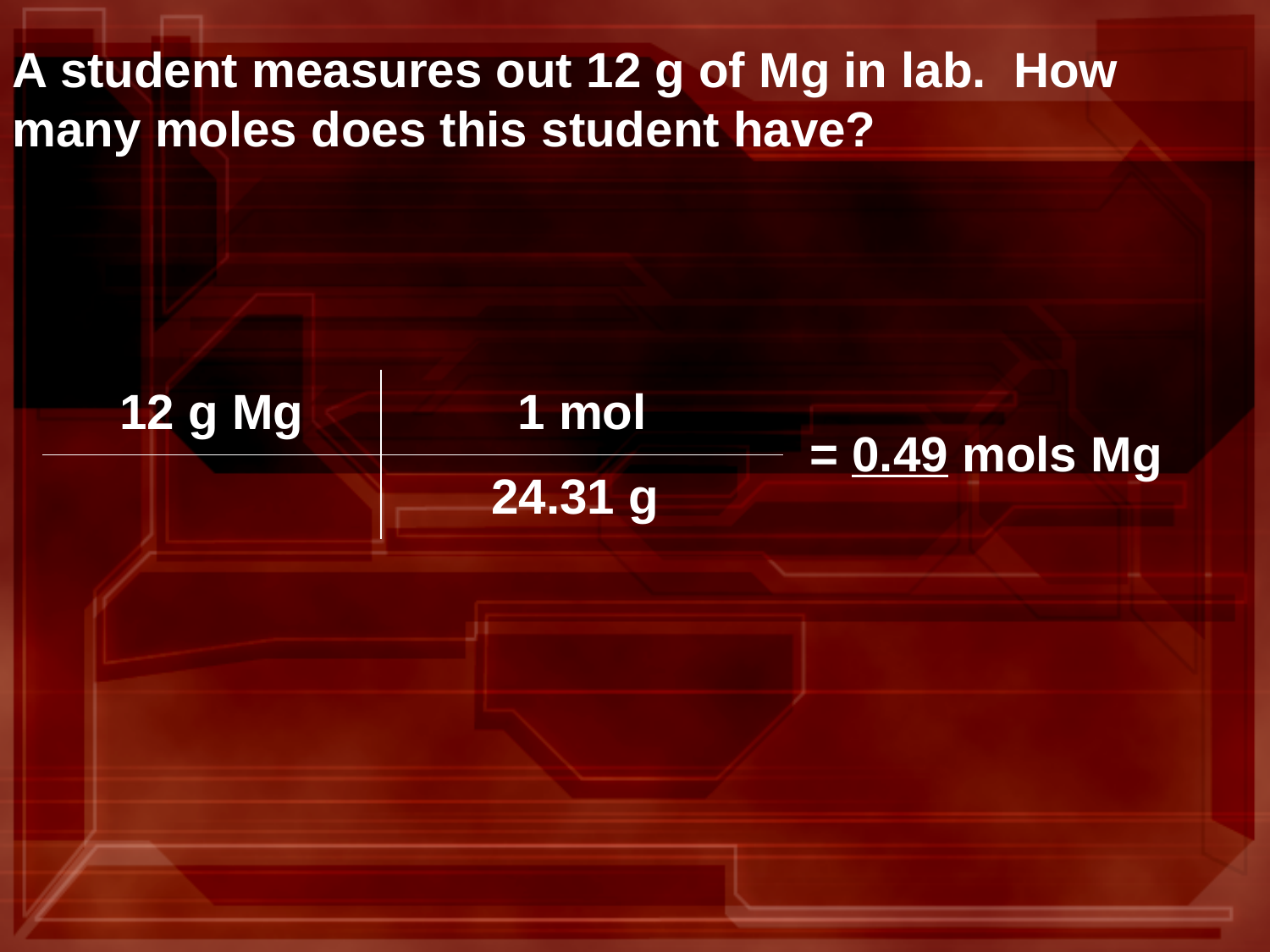

A student measures out 12 g of Mg in lab.  How many moles does this student have?

| 12 g Mg | 1 mol | = 0.49 mols Mg |
| --- | --- | --- |
|  | 24.31 g |  |